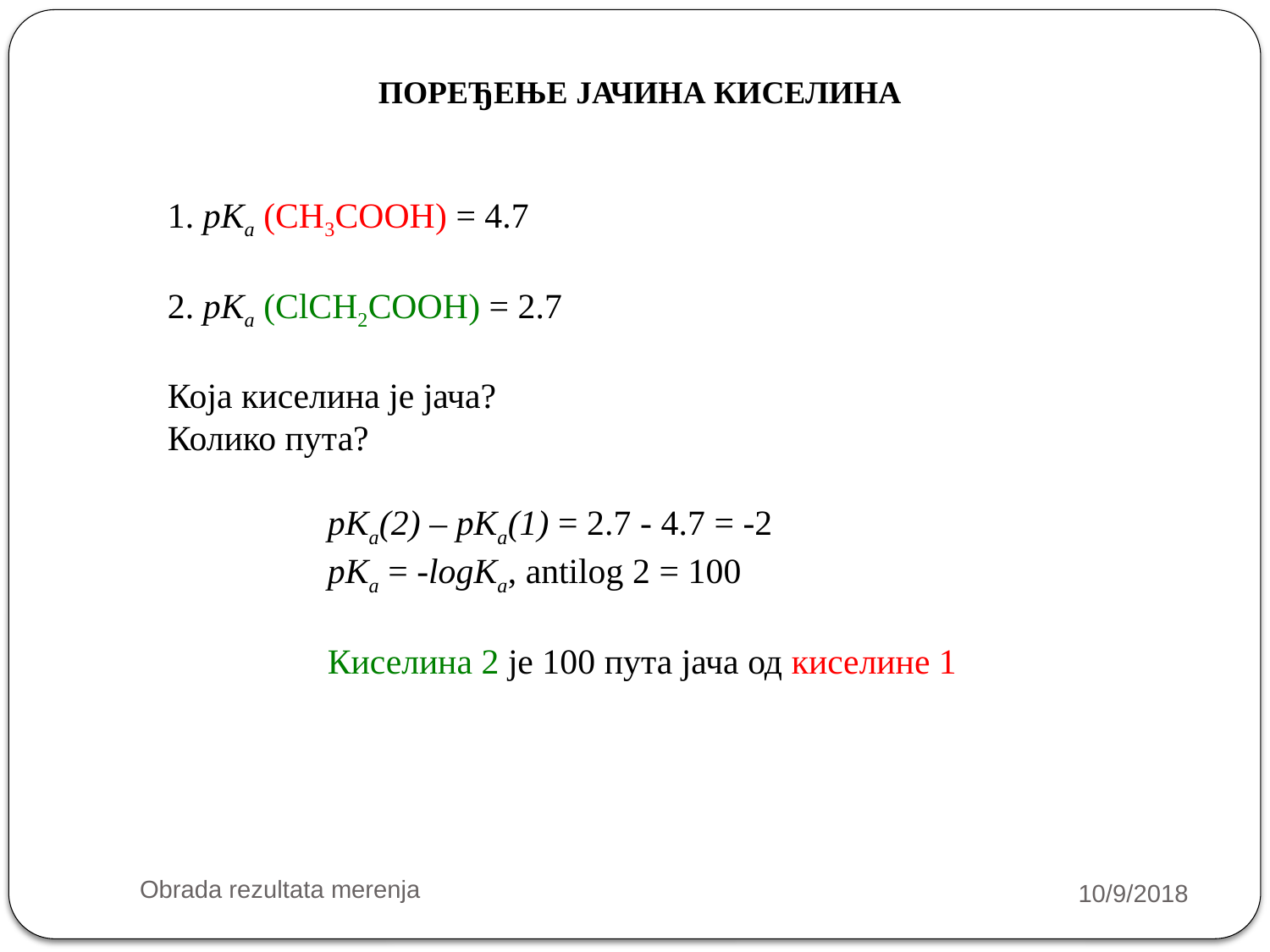

ПОРЕЂЕЊЕ ЈАЧИНА КИСЕЛИНА
1. pKa (CH3COOH) = 4.7

2. pKa (ClCH2COOH) = 2.7

Која киселина је јача?
Колико пута?

                  pKa(2) – pKa(1) = 2.7 - 4.7 = -2
                  pKa = -logKa, antilog 2 = 100

                  Киселина 2 је 100 пута јача од киселине 1
Obrada rezultata merenja
10/9/2018
5